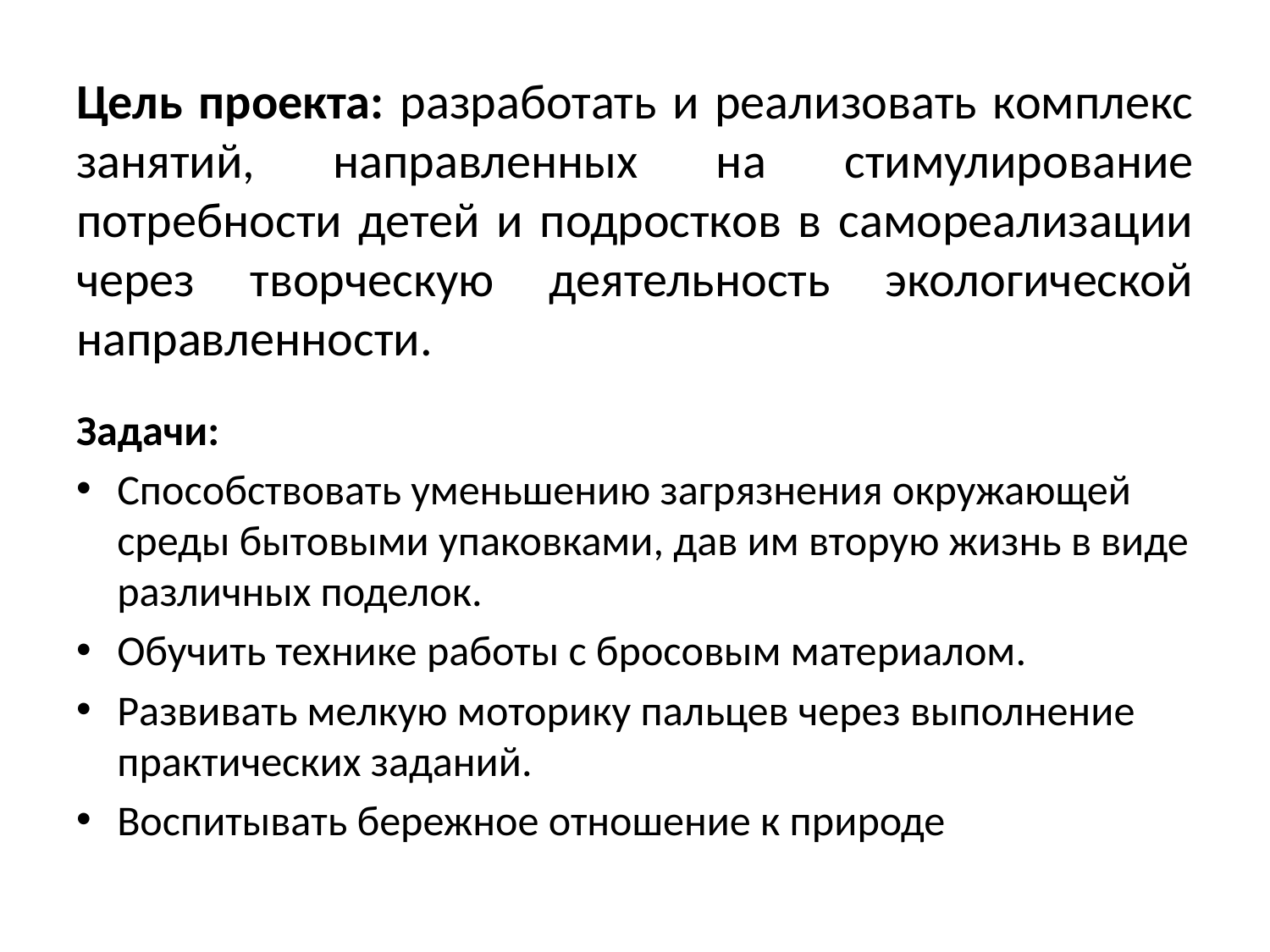

# Цель проекта: разработать и реализовать комплекс занятий, направленных на стимулирование потребности детей и подростков в самореализации через творческую деятельность экологической направленности.
Задачи:
Способствовать уменьшению загрязнения окружающей среды бытовыми упаковками, дав им вторую жизнь в виде различных поделок.
Обучить технике работы с бросовым материалом.
Развивать мелкую моторику пальцев через выполнение практических заданий.
Воспитывать бережное отношение к природе